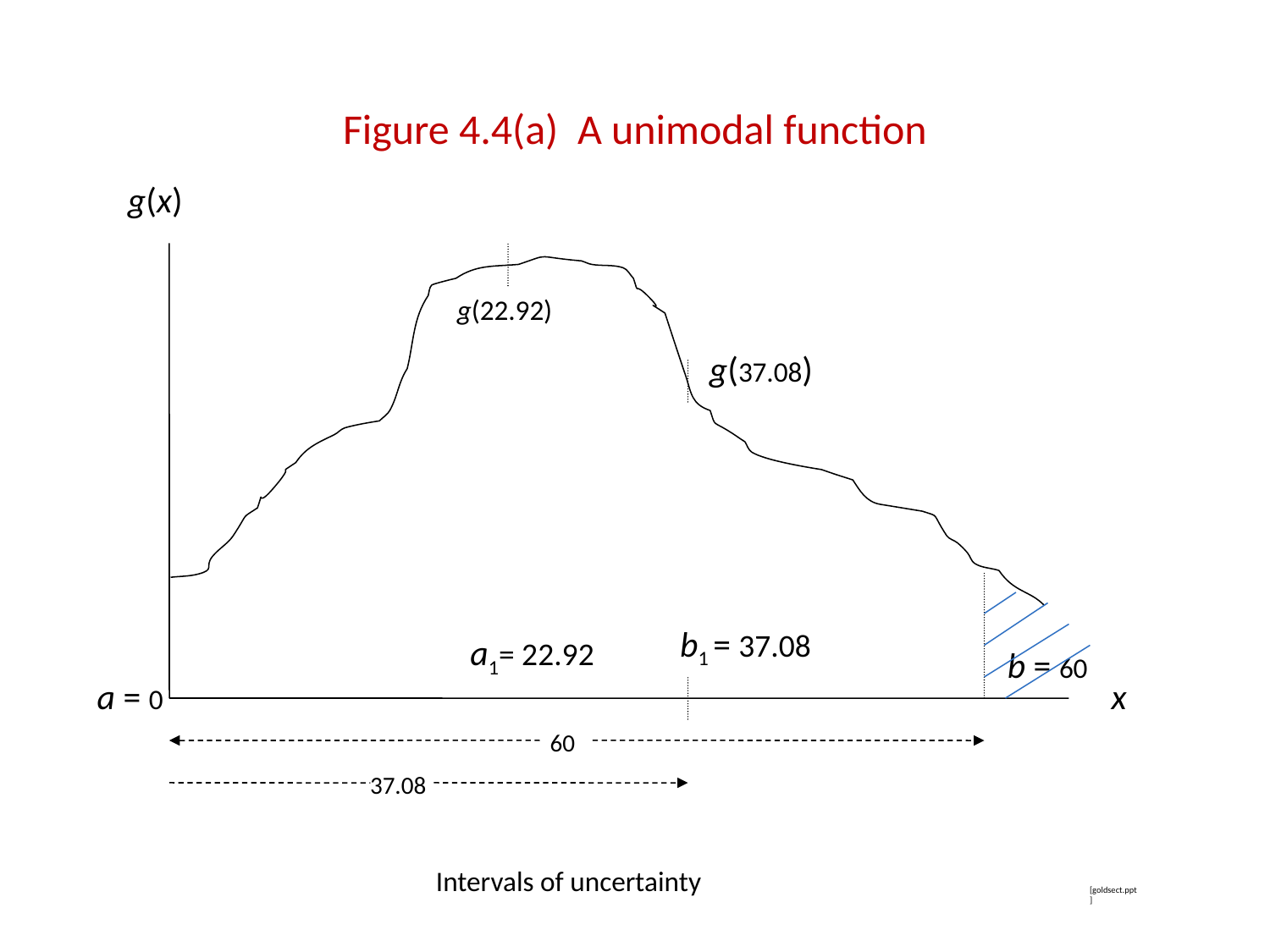

# Figure 4.4(a)  A unimodal function
g(x)

g(22.92)
g(37.08)

b1 = 37.08
a1= 22.92
b = 60
a = 0
x

60

37.08

Intervals of uncertainty
[goldsect.ppt]